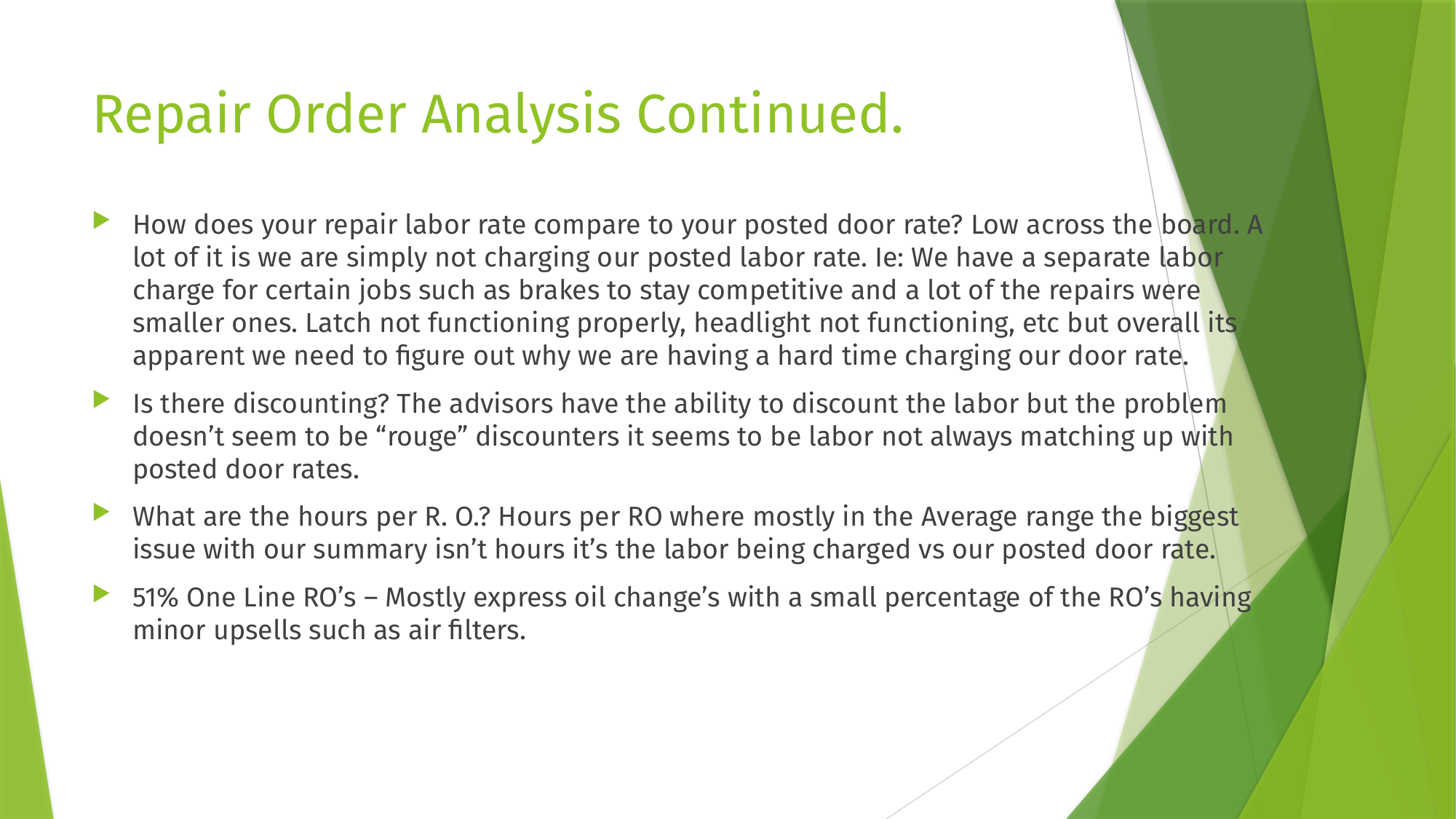

# Repair Order Analysis Continued.
How does your repair labor rate compare to your posted door rate? Low across the board. A lot of it is we are simply not charging our posted labor rate. Ie: We have a separate labor charge for certain jobs such as brakes to stay competitive and a lot of the repairs were smaller ones. Latch not functioning properly, headlight not functioning, etc but overall its apparent we need to figure out why we are having a hard time charging our door rate.
Is there discounting? The advisors have the ability to discount the labor but the problem doesn’t seem to be “rouge” discounters it seems to be labor not always matching up with posted door rates.
What are the hours per R. O.? Hours per RO where mostly in the Average range the biggest issue with our summary isn’t hours it’s the labor being charged vs our posted door rate.
51% One Line RO’s – Mostly express oil change’s with a small percentage of the RO’s having minor upsells such as air filters.